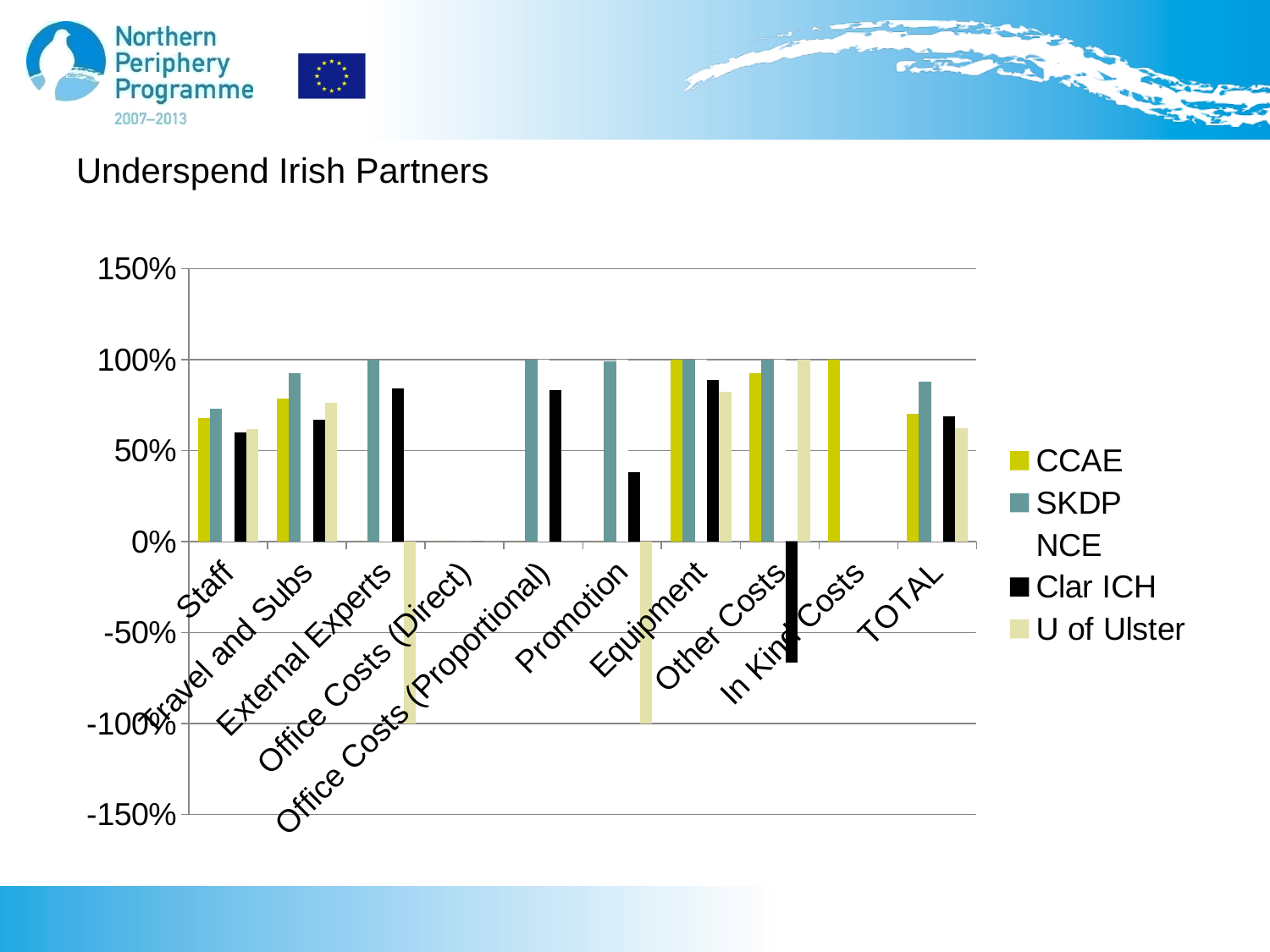

# Underspend Irish Partners

### Chart

| Category | CCAE | SKDP | NCE | Clar ICH | U of Ulster |
|---|---|---|---|---|---|
| Staff | 0.68 | 0.7282 | 0.8128 | 0.5985 | 0.6181 |
| Travel and Subs | 0.7881 | 0.9233 | 0.9567 | 0.6702 | 0.765 |
| External Experts | 0.0 | 1.0 | 0.61 | 0.8443 | -1.0 |
| Office Costs (Direct) | 0.0 | 0.0 | 0.0 | 0.0 | 0.0 |
| Office Costs (Proportional) | 0.0 | 1.0 | 1.0 | 0.8312 | 0.0 |
| Promotion | 0.0 | 0.9914 | 1.0 | 0.3801 | -1.0 |
| Equipment | 1.0 | 1.0 | 1.0 | 0.8907 | 0.824 |
| Other Costs | 0.9263 | 1.0 | 1.0 | -0.6667 | 1.0 |
| In Kind Costs | 1.0 | None | None | None | None |
| TOTAL | 0.704 | 0.88 | 0.8859 | 0.6903 | 0.6254 |